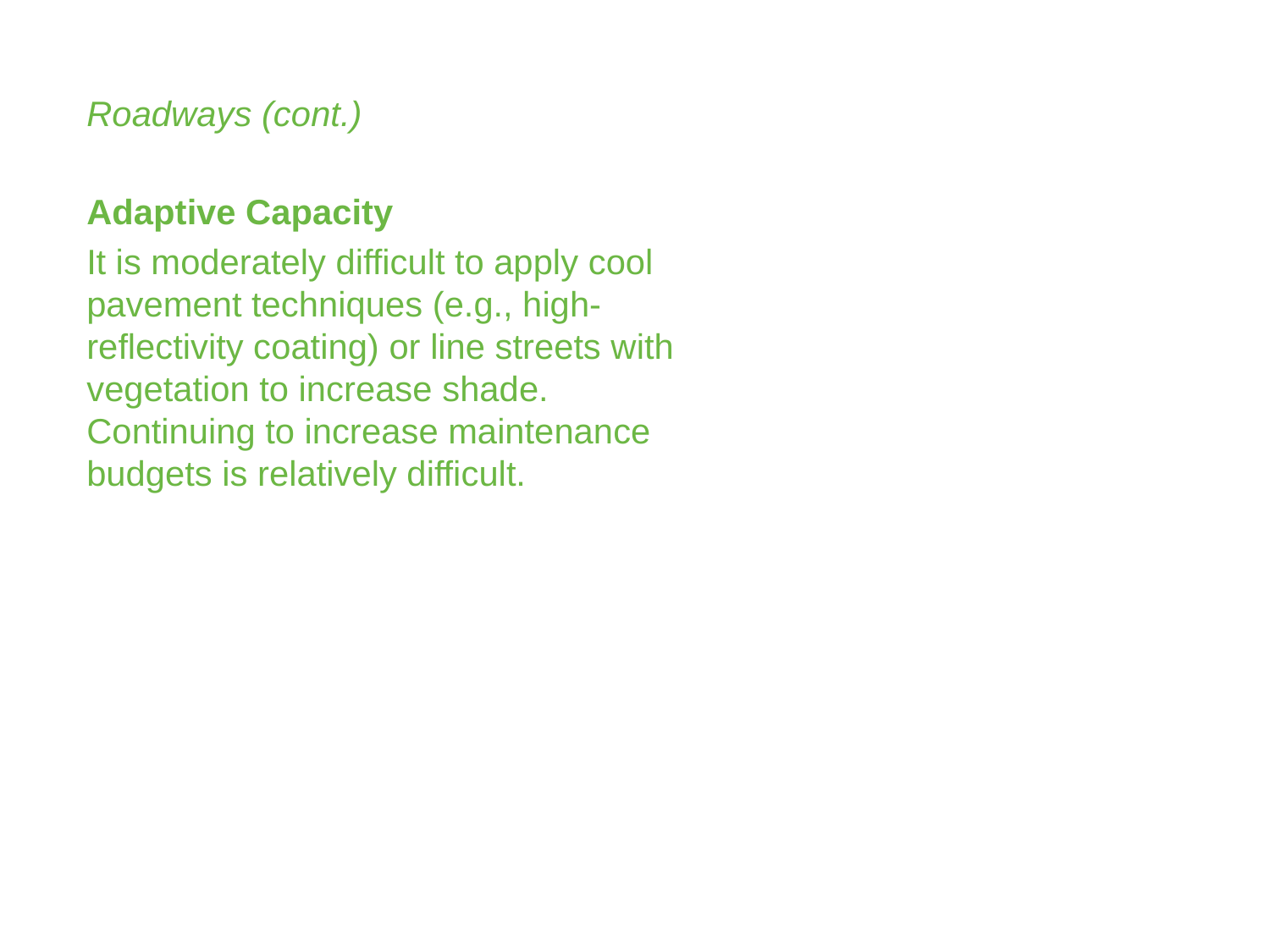

Roadways (cont.)

Adaptive Capacity
It is moderately difficult to apply cool pavement techniques (e.g., high-reflectivity coating) or line streets with vegetation to increase shade. Continuing to increase maintenance budgets is relatively difficult.